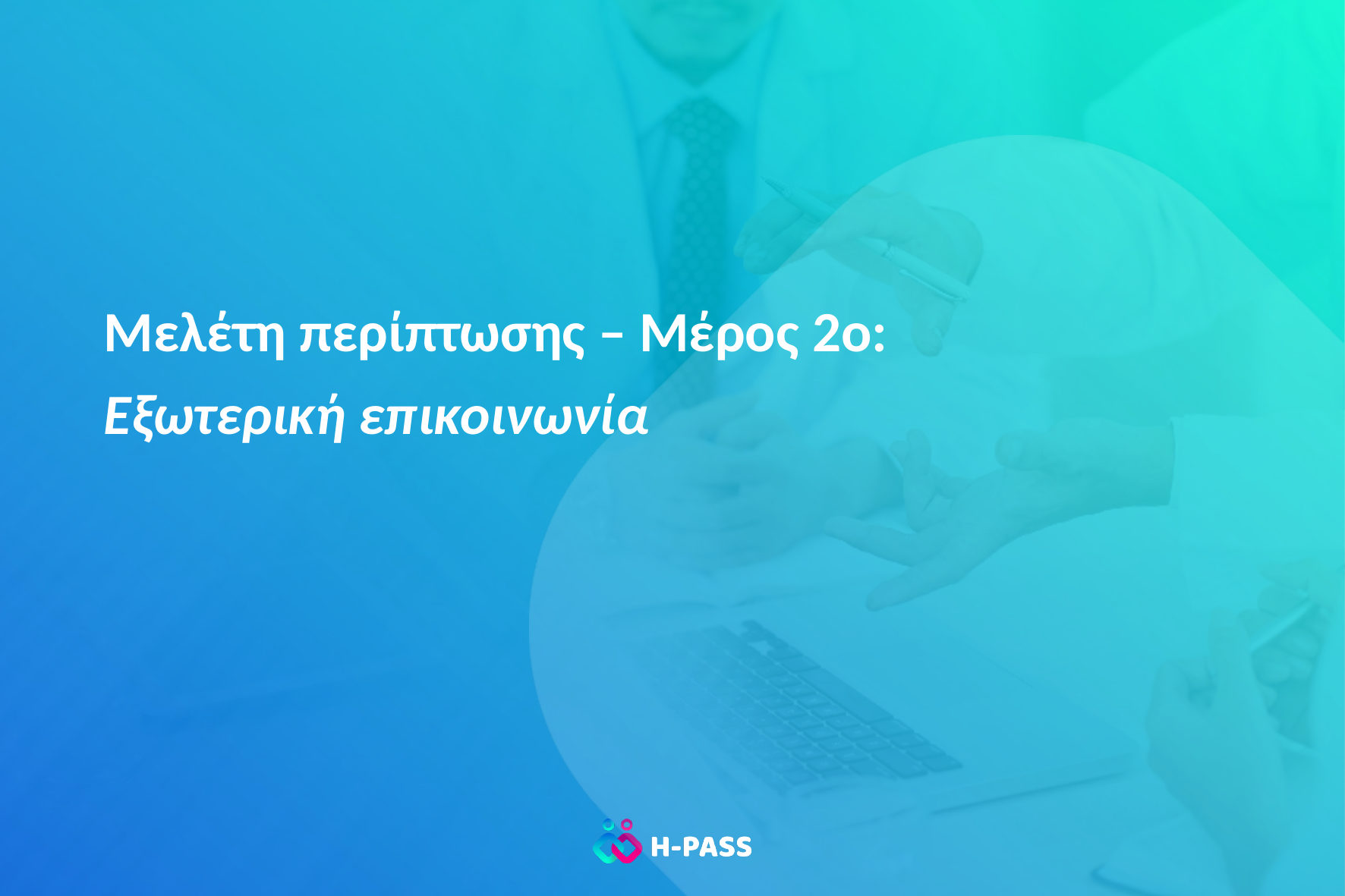

# Μελέτη περίπτωσης – Μέρος 2ο: Εξωτερική επικοινωνία